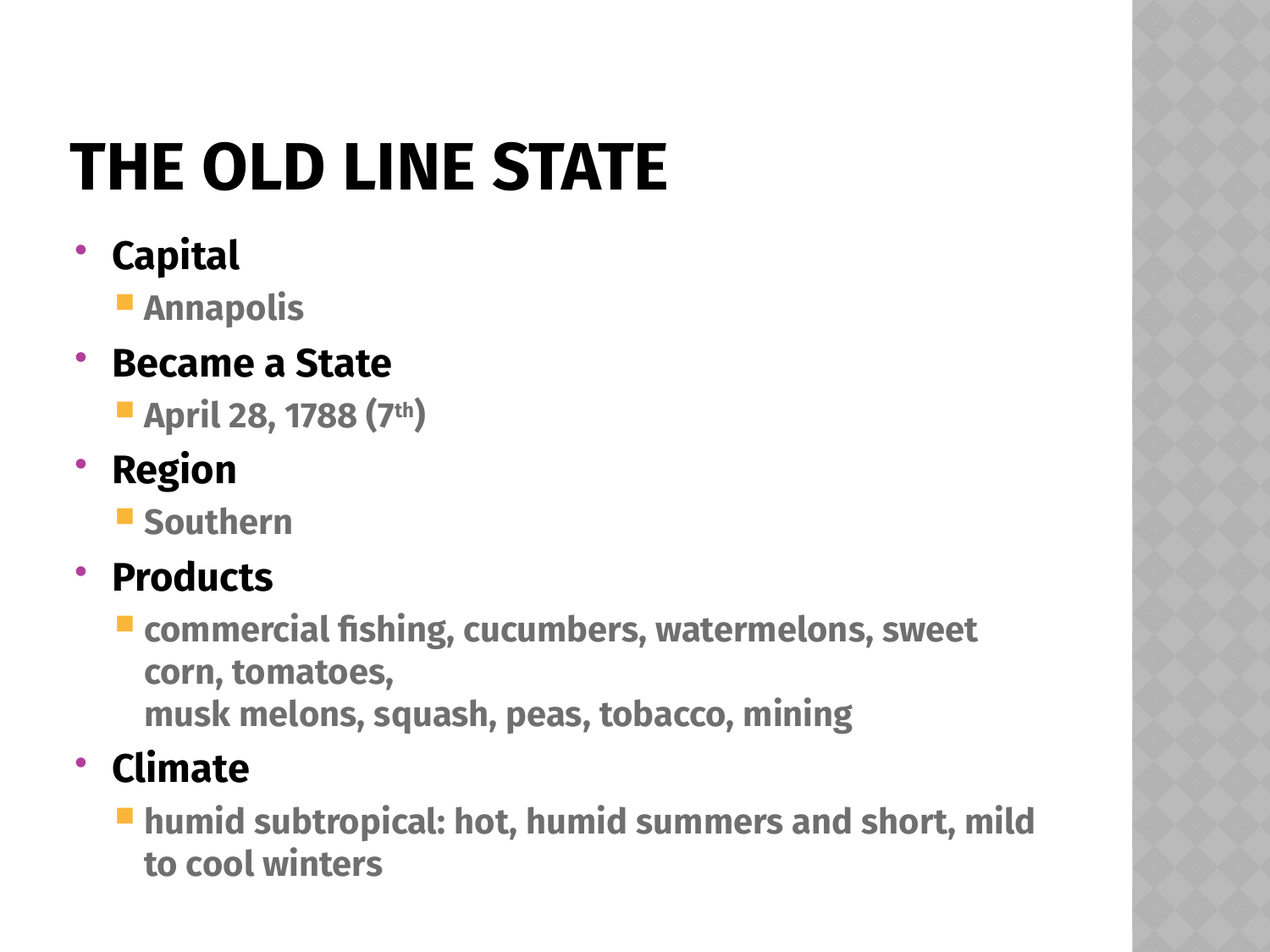

# The old line state
Capital
Annapolis
Became a State
April 28, 1788 (7th)
Region
Southern
Products
commercial fishing, cucumbers, watermelons, sweet corn, tomatoes,
musk melons, squash, peas, tobacco, mining
Climate
humid subtropical: hot, humid summers and short, mild to cool winters